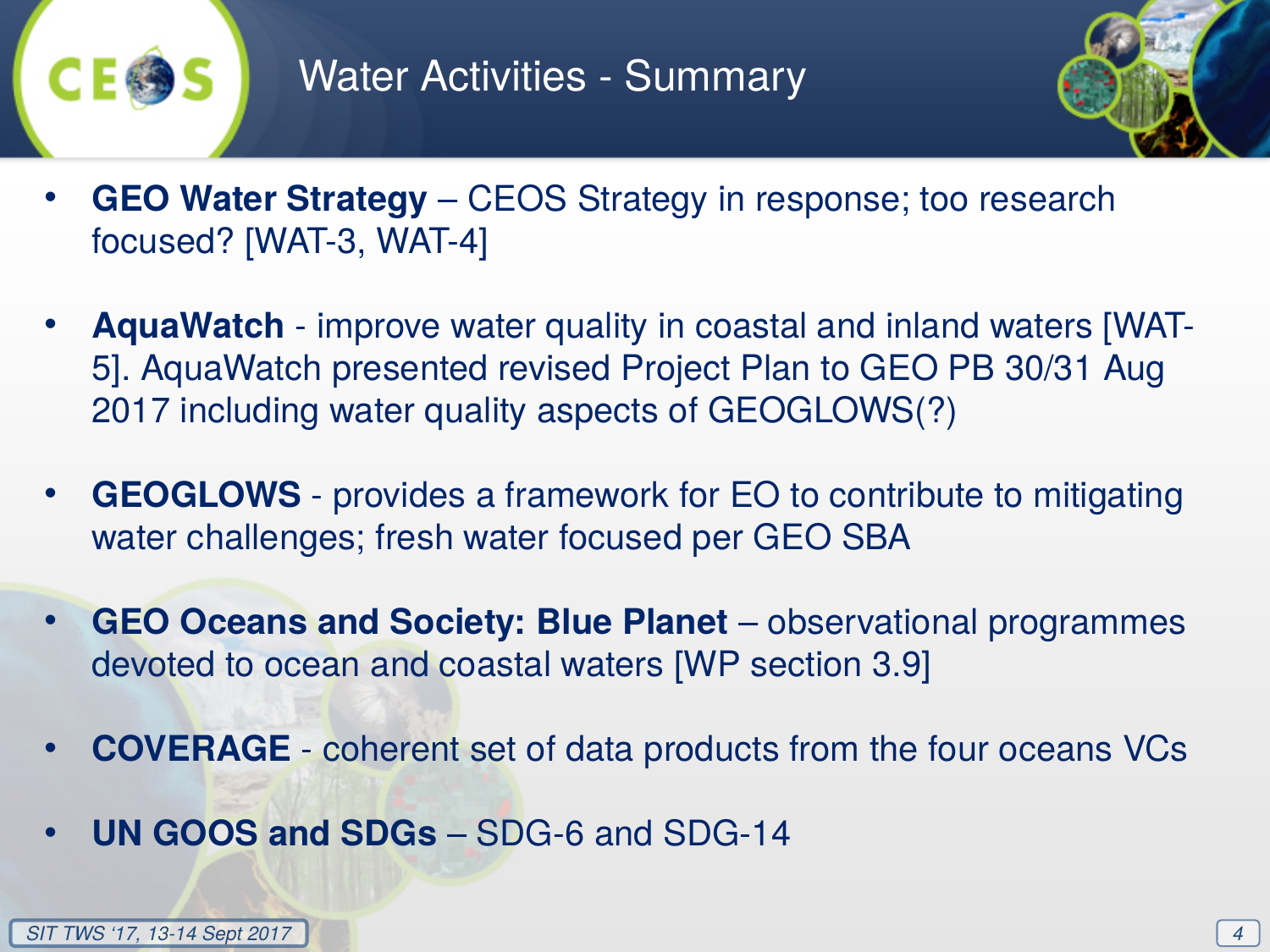

Water Activities - Summary
GEO Water Strategy – CEOS Strategy in response; too research focused? [WAT-3, WAT-4]

AquaWatch - improve water quality in coastal and inland waters [WAT-5]. AquaWatch presented revised Project Plan to GEO PB 30/31 Aug 2017 including water quality aspects of GEOGLOWS(?)

GEOGLOWS - provides a framework for EO to contribute to mitigating water challenges; fresh water focused per GEO SBA

GEO Oceans and Society: Blue Planet – observational programmes devoted to ocean and coastal waters [WP section 3.9]

COVERAGE - coherent set of data products from the four oceans VCs

UN GOOS and SDGs – SDG-6 and SDG-14

4